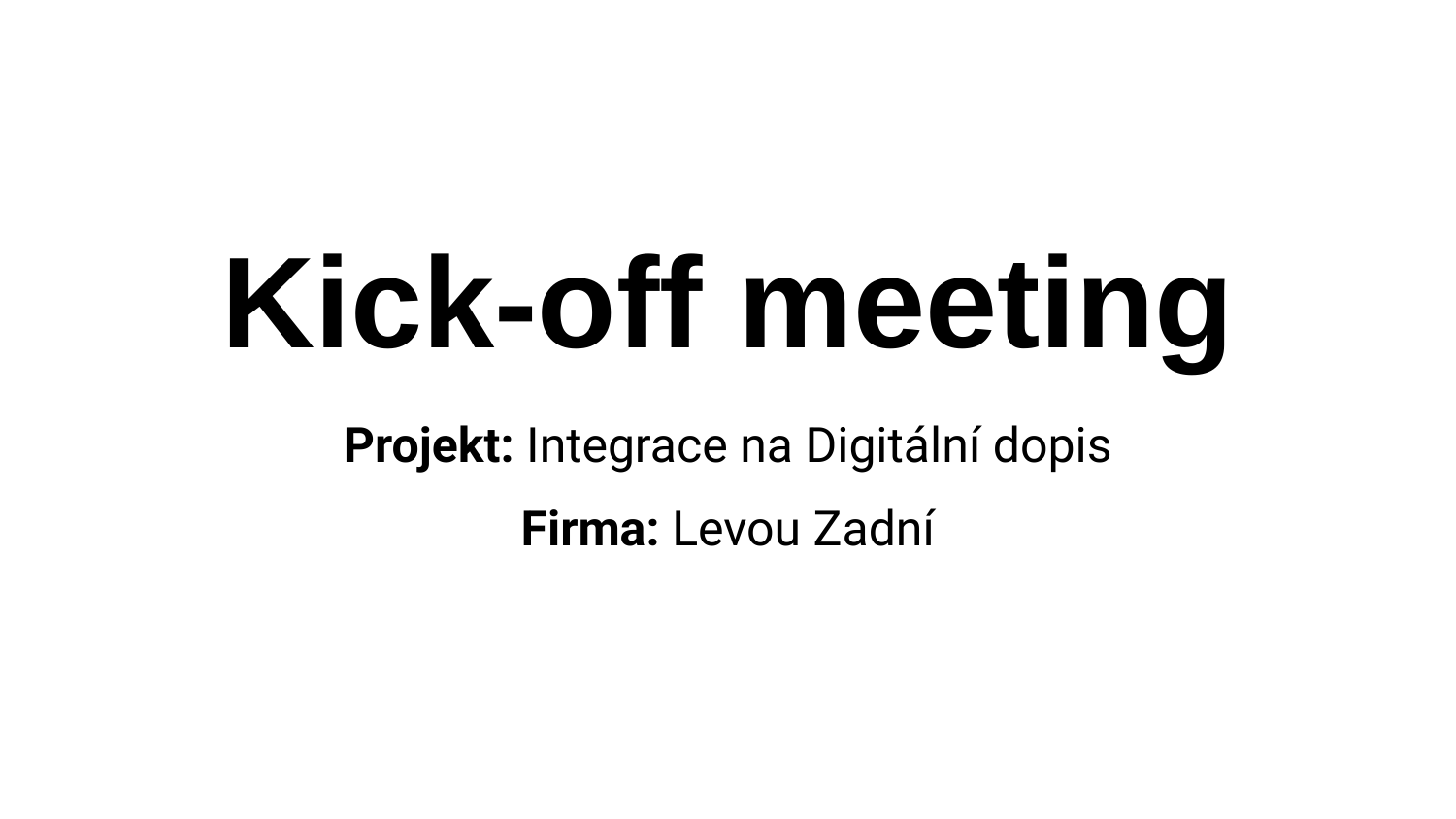

# Kick-off meeting
Projekt: Integrace na Digitální dopis
Firma: Levou Zadní